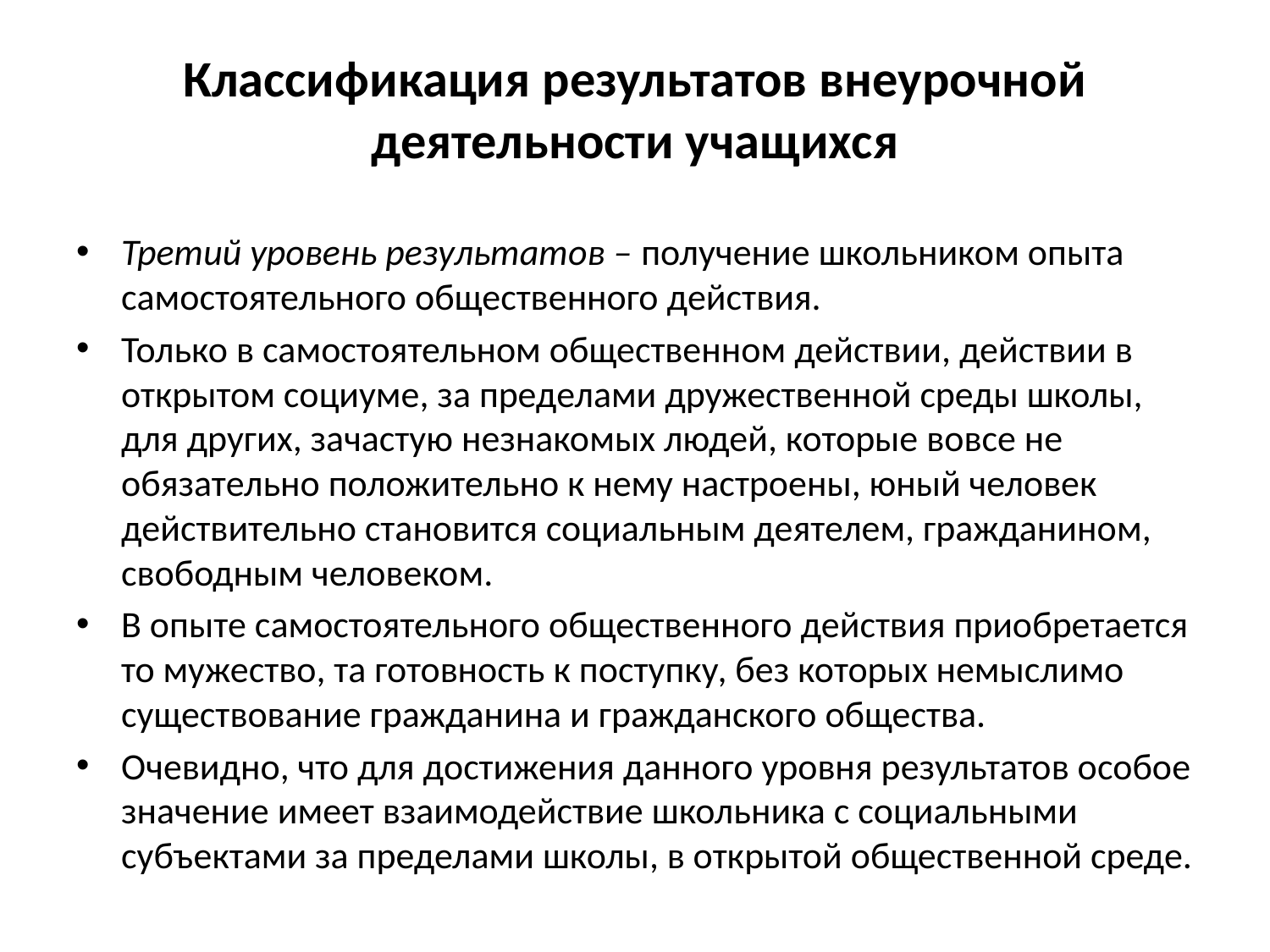

# Классификация результатов внеурочной деятельности учащихся
Третий уровень результатов – получение школьником опыта самостоятельного общественного действия.
Только в самостоятельном общественном действии, действии в открытом социуме, за пределами дружественной среды школы, для других, зачастую незнакомых людей, которые вовсе не обязательно положительно к нему настроены, юный человек действительно становится социальным деятелем, гражданином, свободным человеком.
В опыте самостоятельного общественного действия приобретается то мужество, та готовность к поступку, без которых немыслимо существование гражданина и гражданского общества.
Очевидно, что для достижения данного уровня результатов особое значение имеет взаимодействие школьника с социальными субъектами за пределами школы, в открытой общественной среде.